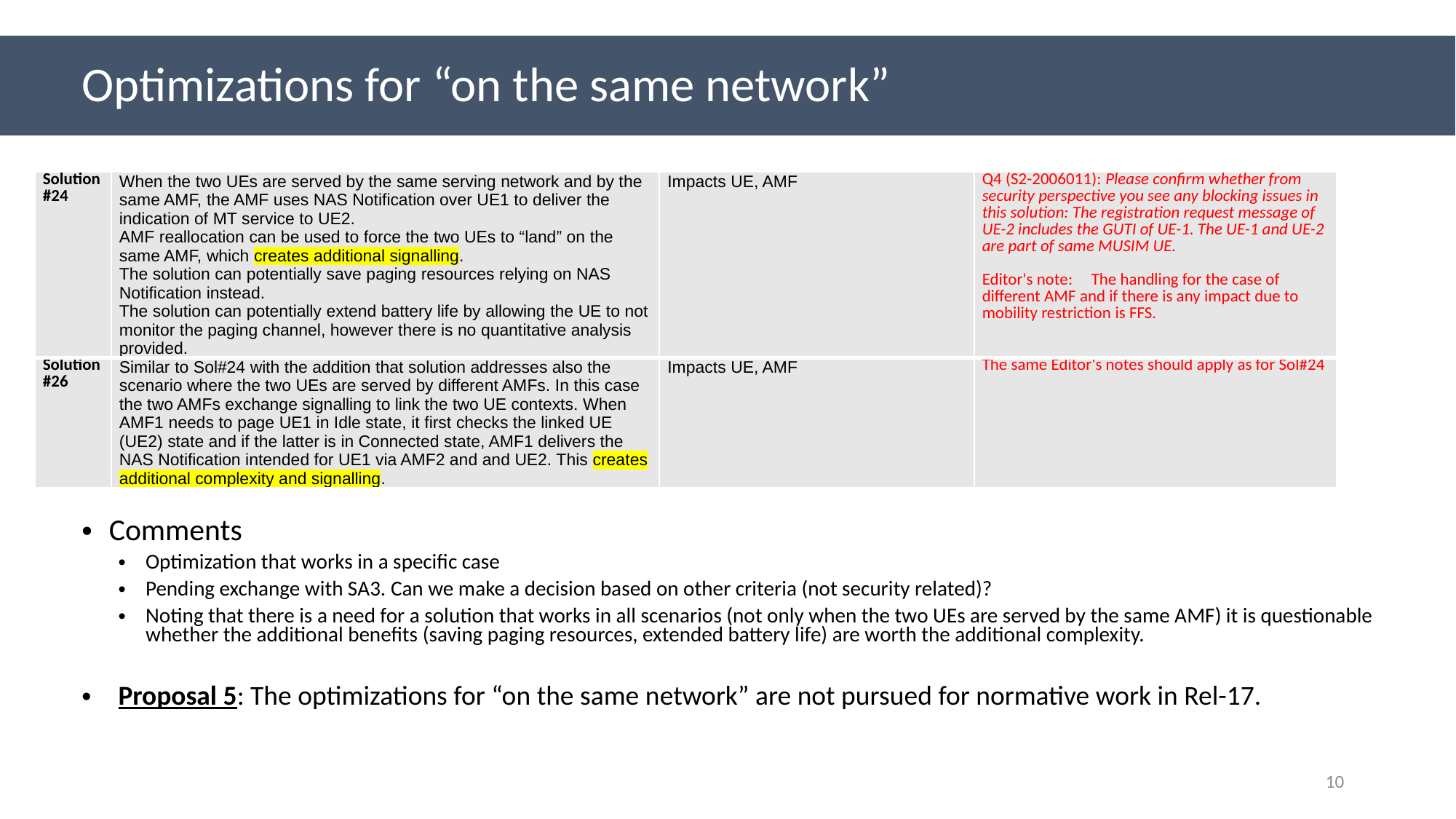

# Optimizations for “on the same network”
| Solution #24 | When the two UEs are served by the same serving network and by the same AMF, the AMF uses NAS Notification over UE1 to deliver the indication of MT service to UE2. AMF reallocation can be used to force the two UEs to “land” on the same AMF, which creates additional signalling. The solution can potentially save paging resources relying on NAS Notification instead. The solution can potentially extend battery life by allowing the UE to not monitor the paging channel, however there is no quantitative analysis provided. | Impacts UE, AMF | Q4 (S2-2006011): Please confirm whether from security perspective you see any blocking issues in this solution: The registration request message of UE-2 includes the GUTI of UE-1. The UE-1 and UE-2 are part of same MUSIM UE. Editor's note: The handling for the case of different AMF and if there is any impact due to mobility restriction is FFS. |
| --- | --- | --- | --- |
| Solution #26 | Similar to Sol#24 with the addition that solution addresses also the scenario where the two UEs are served by different AMFs. In this case the two AMFs exchange signalling to link the two UE contexts. When AMF1 needs to page UE1 in Idle state, it first checks the linked UE (UE2) state and if the latter is in Connected state, AMF1 delivers the NAS Notification intended for UE1 via AMF2 and and UE2. This creates additional complexity and signalling. | Impacts UE, AMF | The same Editor's notes should apply as for Sol#24 |
Comments
Optimization that works in a specific case
Pending exchange with SA3. Can we make a decision based on other criteria (not security related)?
Noting that there is a need for a solution that works in all scenarios (not only when the two UEs are served by the same AMF) it is questionable whether the additional benefits (saving paging resources, extended battery life) are worth the additional complexity.

Proposal 5: The optimizations for “on the same network” are not pursued for normative work in Rel-17.
10